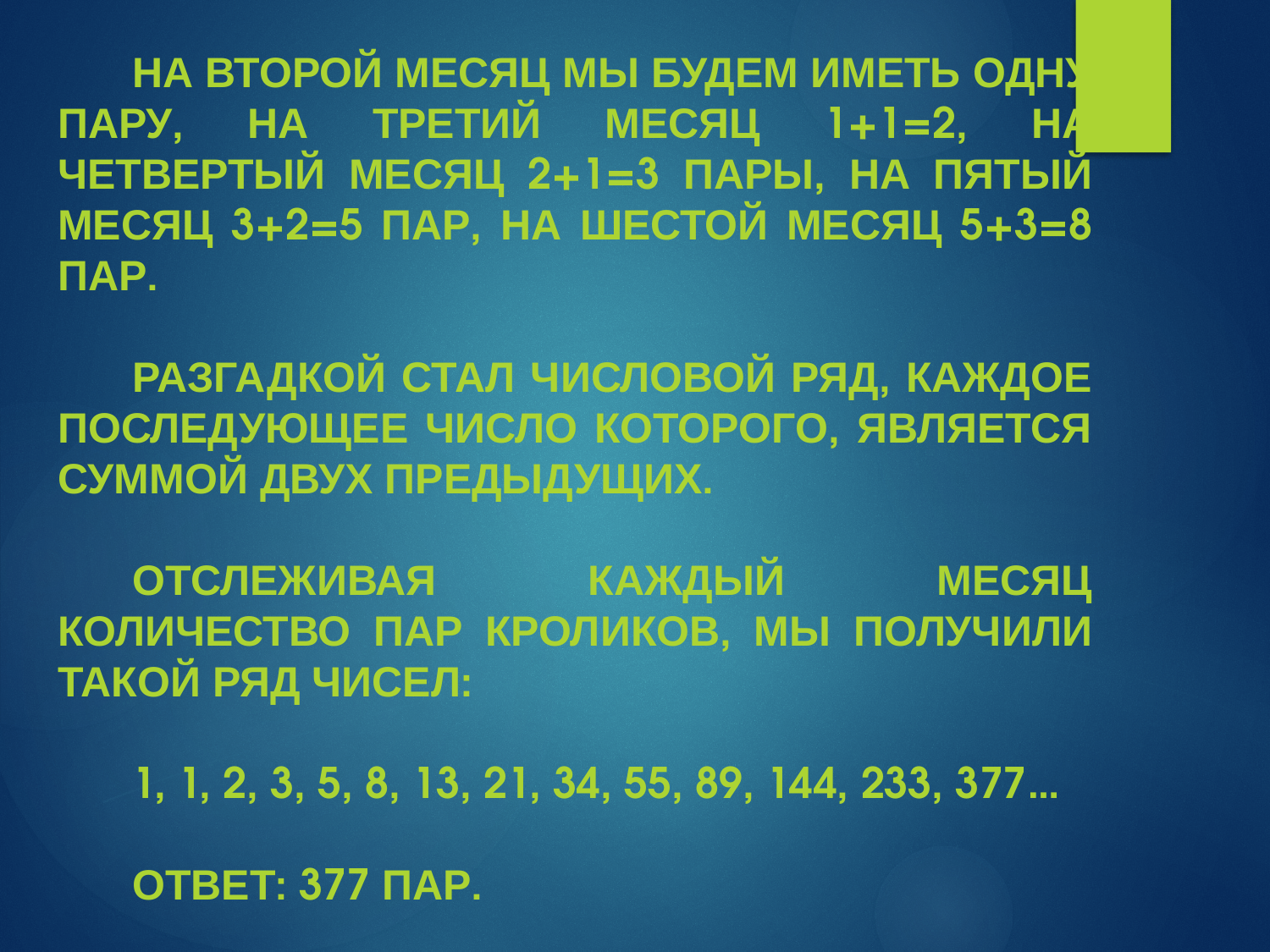

На второй месяц мы будем иметь одну пару, на третий месяц 1+1=2, на четвертый месяц 2+1=3 пары, на пятый месяц 3+2=5 пар, на шестой месяц 5+3=8 пар.

Разгадкой стал числовой ряд, каждое последующее число которого, является суммой двух предыдущих.

Отслеживая каждый месяц количество пар кроликов, мы получили такой ряд чисел:

1, 1, 2, 3, 5, 8, 13, 21, 34, 55, 89, 144, 233, 377…

Ответ: 377 пар.